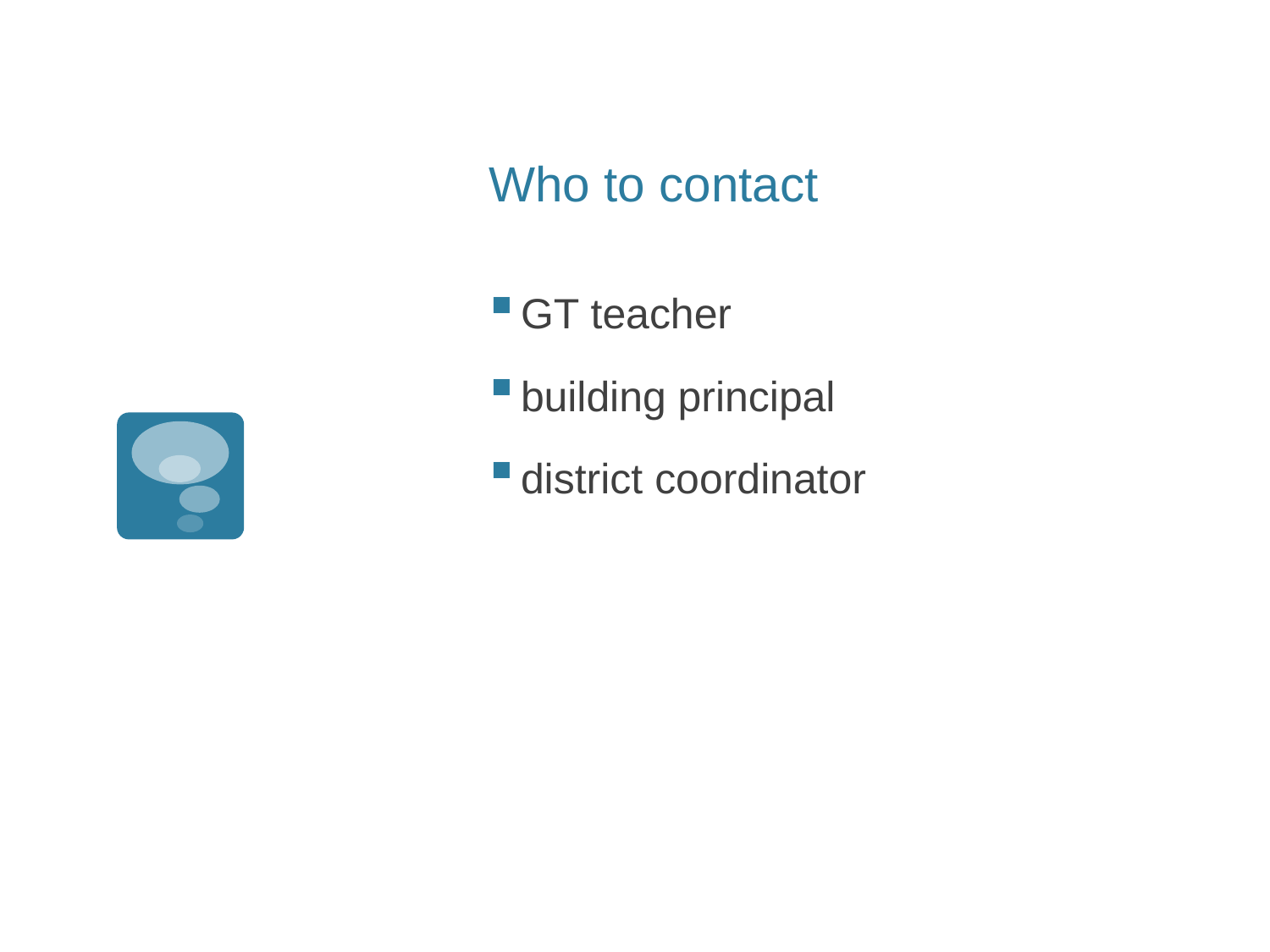

# Who to contact
GT teacher
building principal
district coordinator